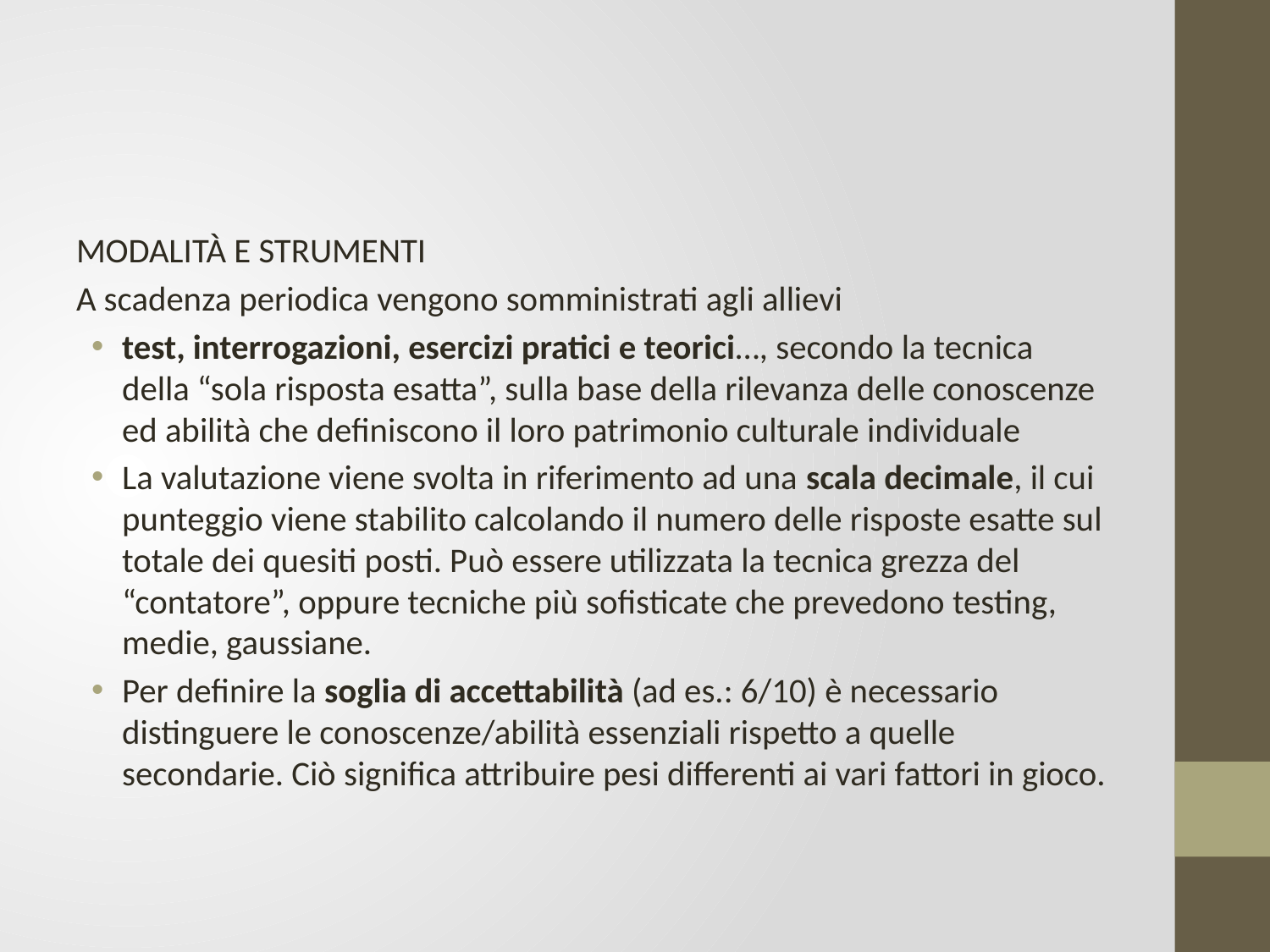

#
MODALITÀ E STRUMENTI
A scadenza periodica vengono somministrati agli allievi
test, interrogazioni, esercizi pratici e teorici…, secondo la tecnica della “sola risposta esatta”, sulla base della rilevanza delle conoscenze ed abilità che definiscono il loro patrimonio culturale individuale
La valutazione viene svolta in riferimento ad una scala decimale, il cui punteggio viene stabilito calcolando il numero delle risposte esatte sul totale dei quesiti posti. Può essere utilizzata la tecnica grezza del “contatore”, oppure tecniche più sofisticate che prevedono testing, medie, gaussiane.
Per definire la soglia di accettabilità (ad es.: 6/10) è necessario distinguere le conoscenze/abilità essenziali rispetto a quelle secondarie. Ciò significa attribuire pesi differenti ai vari fattori in gioco.